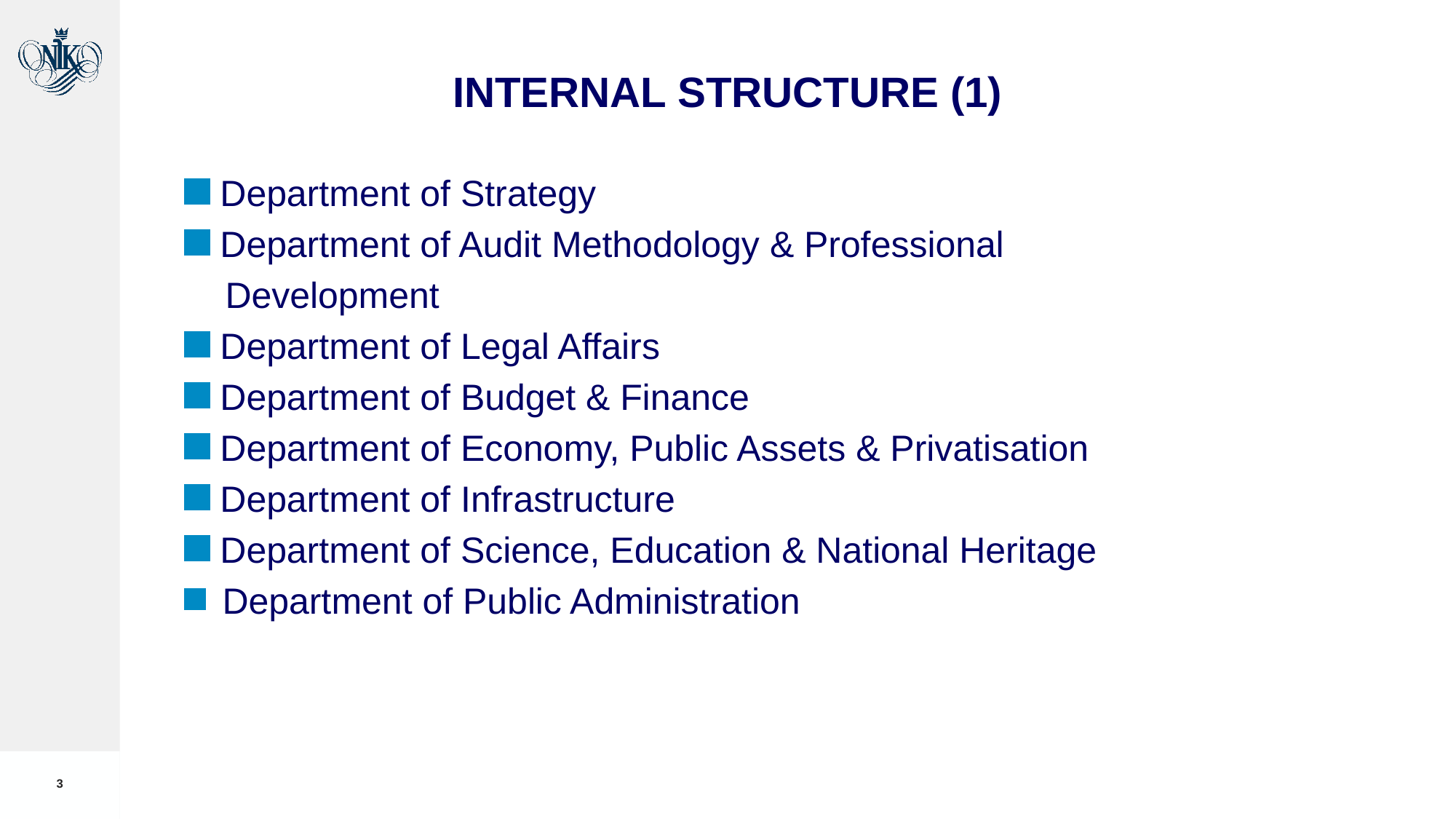

INTERNAL STRUCTURE (1)
 Department of Strategy
 Department of Audit Methodology & Professional
    Development
 Department of Legal Affairs
 Department of Budget & Finance
 Department of Economy, Public Assets & Privatisation
 Department of Infrastructure
 Department of Science, Education & National Heritage
  Department of Public Administration
3